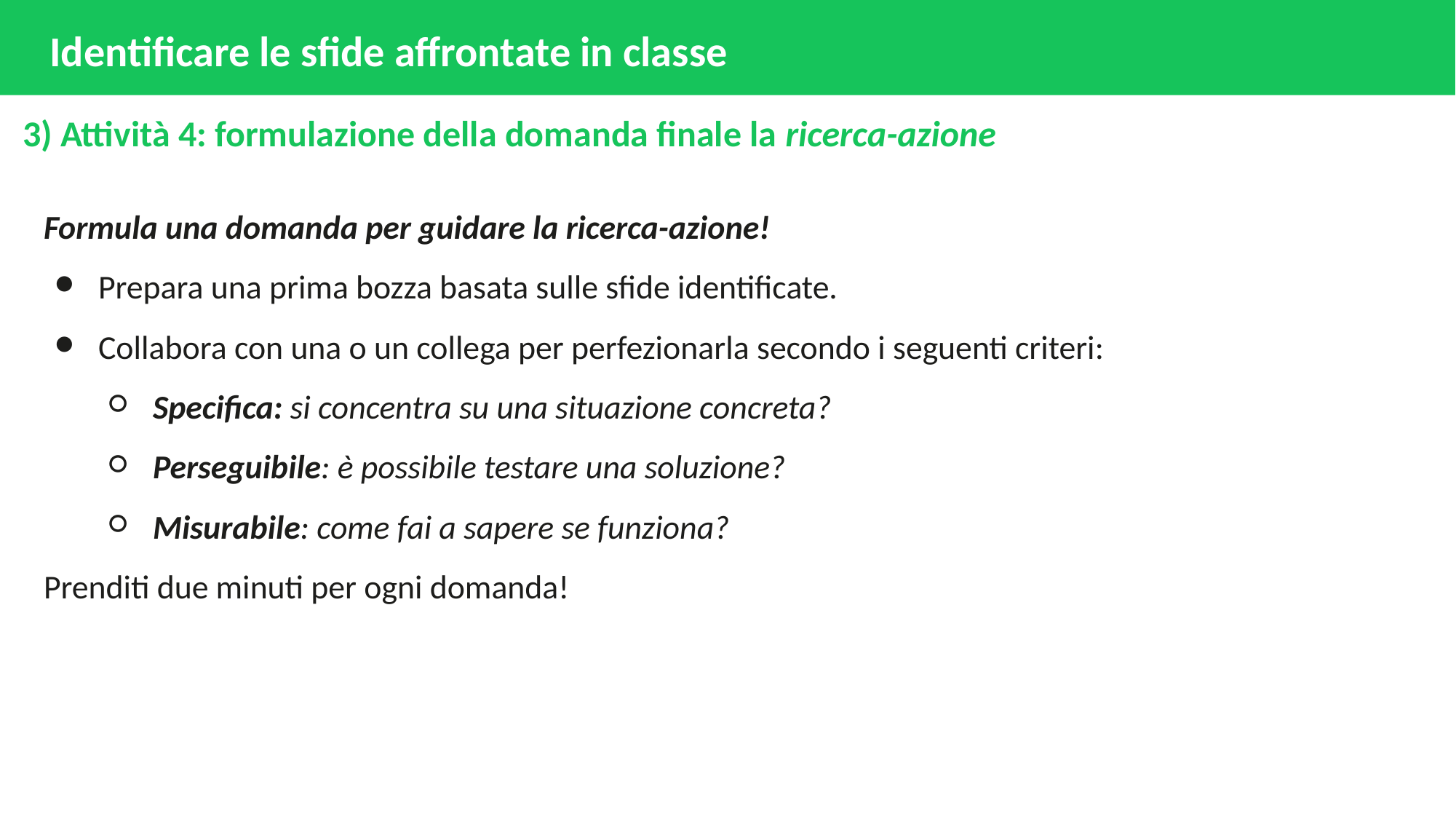

# Identificare le sfide affrontate in classe
3) Attività 4: formulazione della domanda finale la ricerca-azione
Formula una domanda per guidare la ricerca-azione!
Prepara una prima bozza basata sulle sfide identificate.
Collabora con una o un collega per perfezionarla secondo i seguenti criteri:
Specifica: si concentra su una situazione concreta?
Perseguibile: è possibile testare una soluzione?
Misurabile: come fai a sapere se funziona?
Prenditi due minuti per ogni domanda!